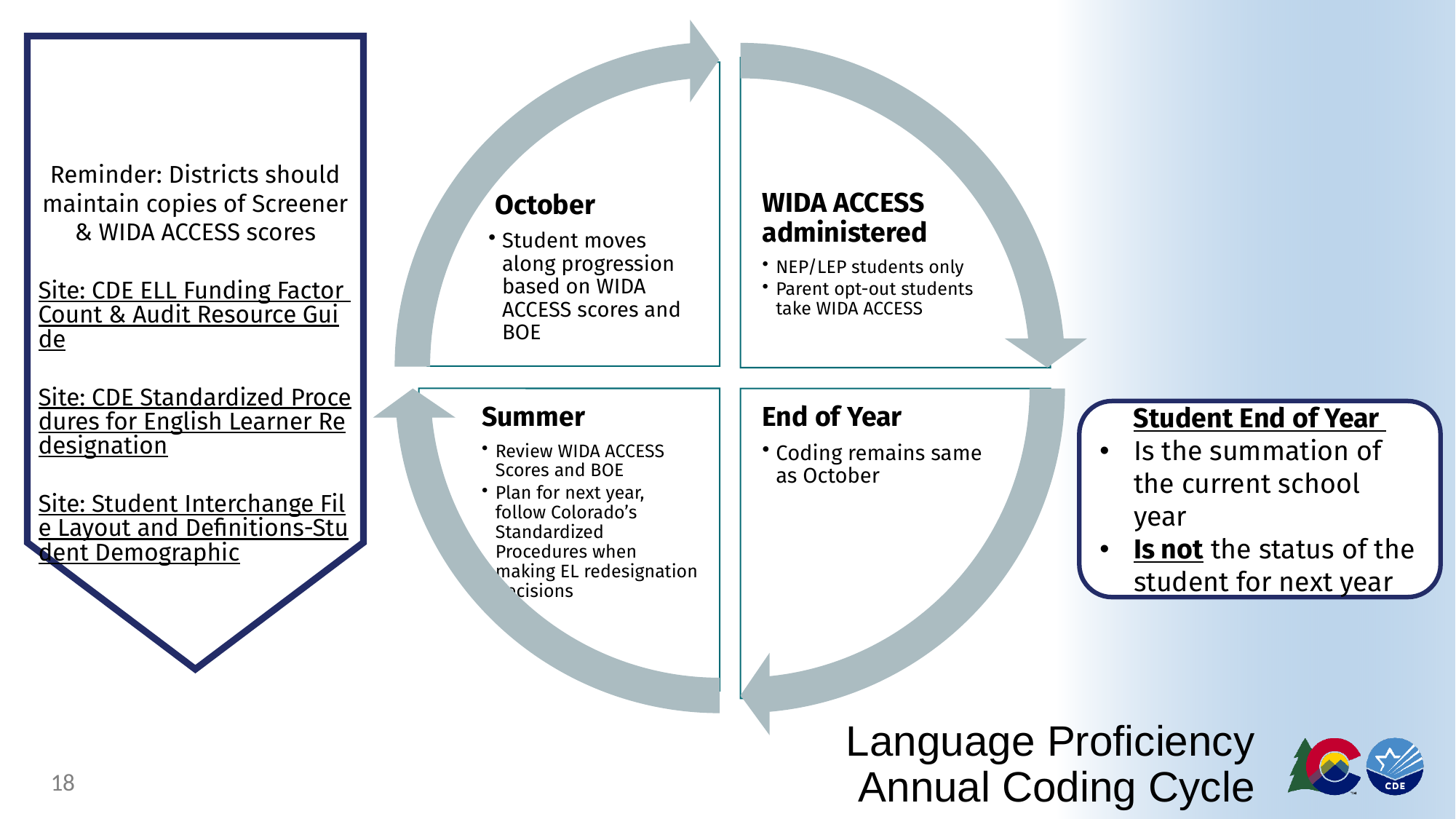

Reminder: Districts should maintain copies of Screener & WIDA ACCESS scores

Site: CDE ELL Funding Factor Count & Audit Resource Guide

Site: CDE Standardized Procedures for English Learner Redesignation

Site: Student Interchange File Layout and Definitions-Student Demographic

WIDA ACCESS administered
NEP/LEP students only
Parent opt-out students take WIDA ACCESS
 October
Student moves along progression based on WIDA ACCESS scores and BOE
End of Year
Coding remains same as October
Summer
Review WIDA ACCESS Scores and BOE
Plan for next year, follow Colorado’s Standardized Procedures when making EL redesignation decisions
Student End of Year
Is the summation of the current school year
Is not the status of the student for next year
# Language Proficiency Annual Coding Cycle
18